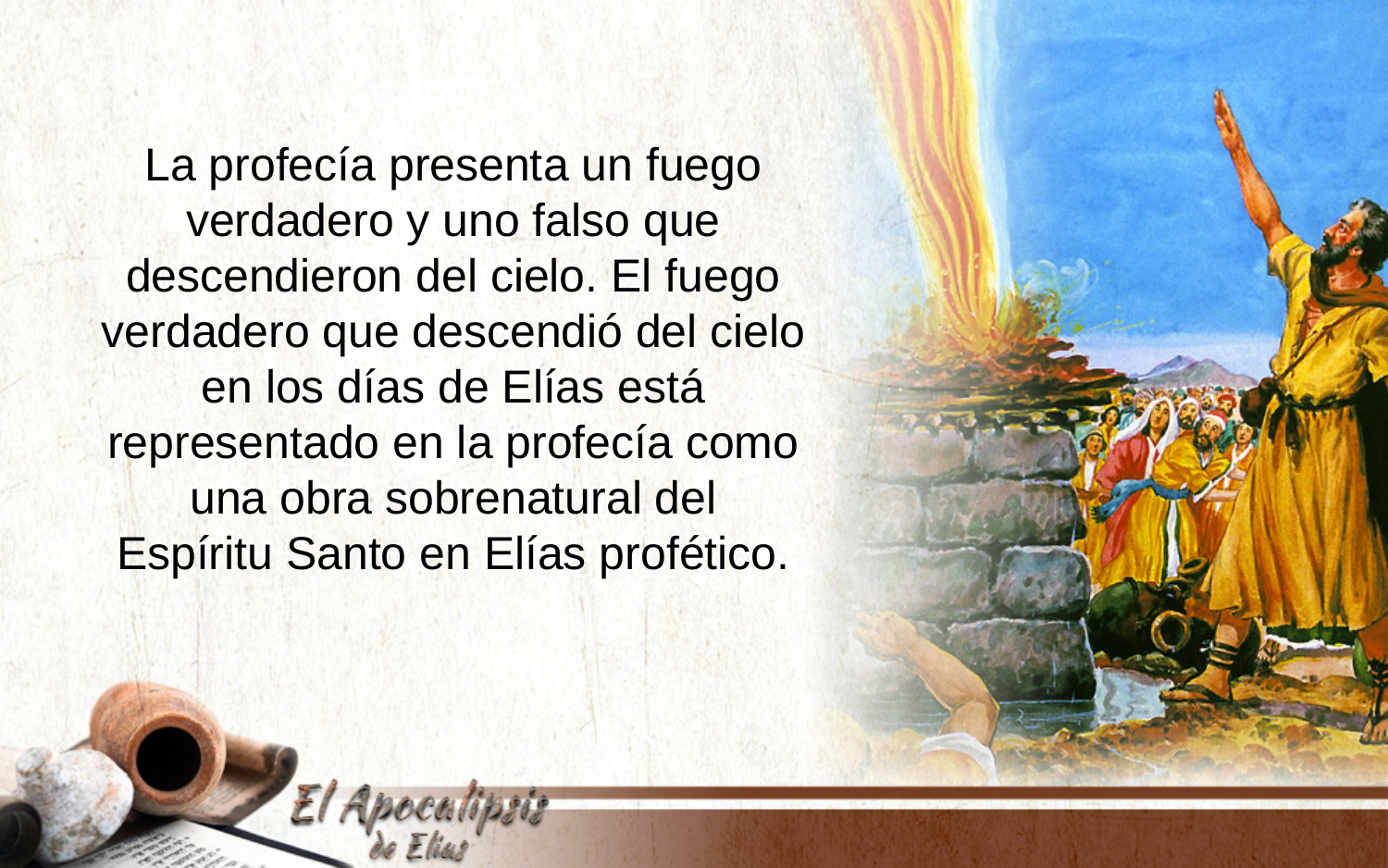

La profecía presenta un fuego verdadero y uno falso que descendieron del cielo. El fuego verdadero que descendió del cielo en los días de Elías está representado en la profecía como una obra sobrenatural del
Espíritu Santo en Elías profético.